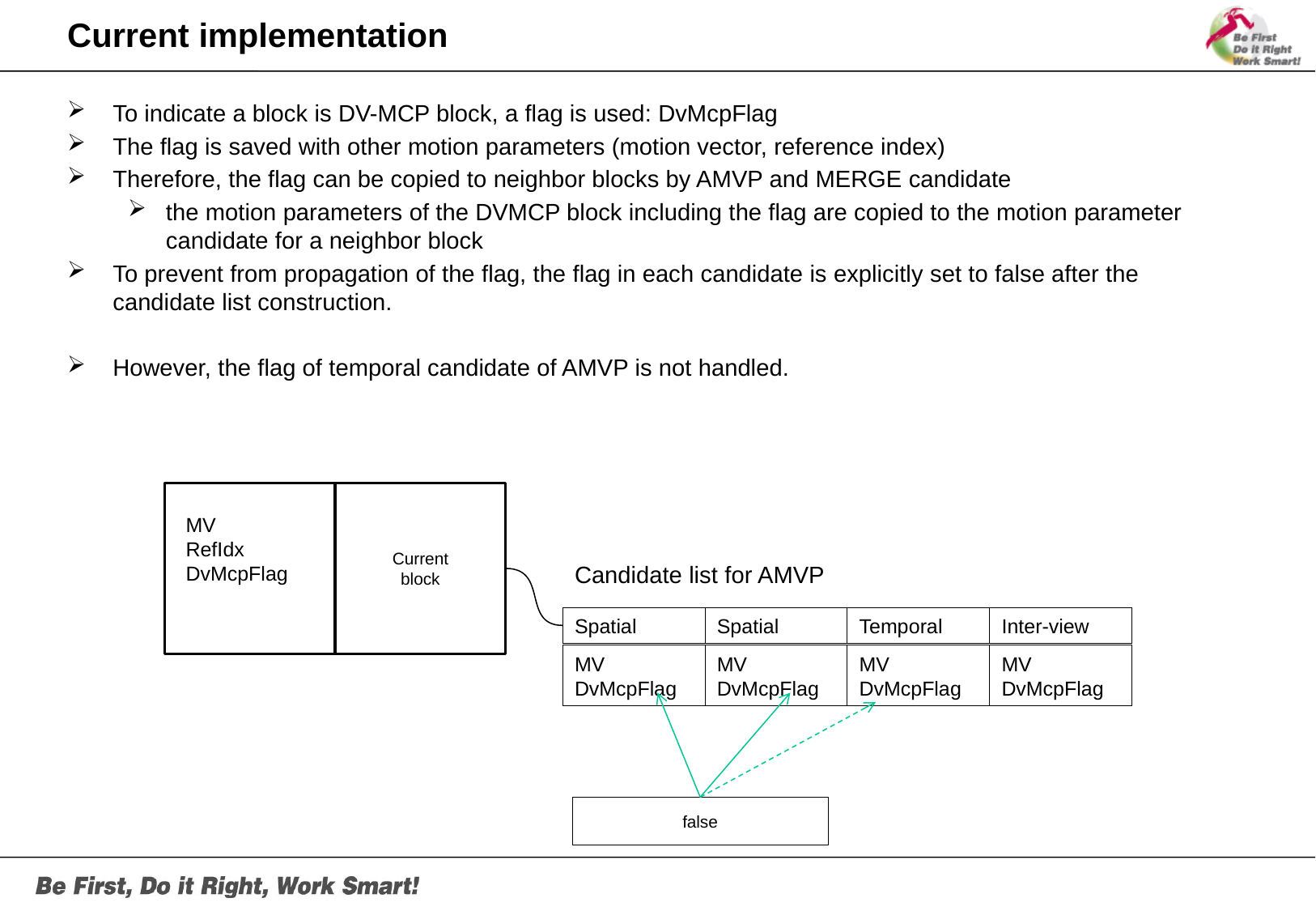

# Current implementation
To indicate a block is DV-MCP block, a flag is used: DvMcpFlag
The flag is saved with other motion parameters (motion vector, reference index)
Therefore, the flag can be copied to neighbor blocks by AMVP and MERGE candidate
the motion parameters of the DVMCP block including the flag are copied to the motion parameter candidate for a neighbor block
To prevent from propagation of the flag, the flag in each candidate is explicitly set to false after the candidate list construction.

However, the flag of temporal candidate of AMVP is not handled.

Current
block
MV
RefIdx
DvMcpFlag

Candidate list for AMVP
Spatial
Spatial
Temporal
Inter-view
MV
DvMcpFlag
MV
DvMcpFlag
MV
DvMcpFlag
MV
DvMcpFlag
false